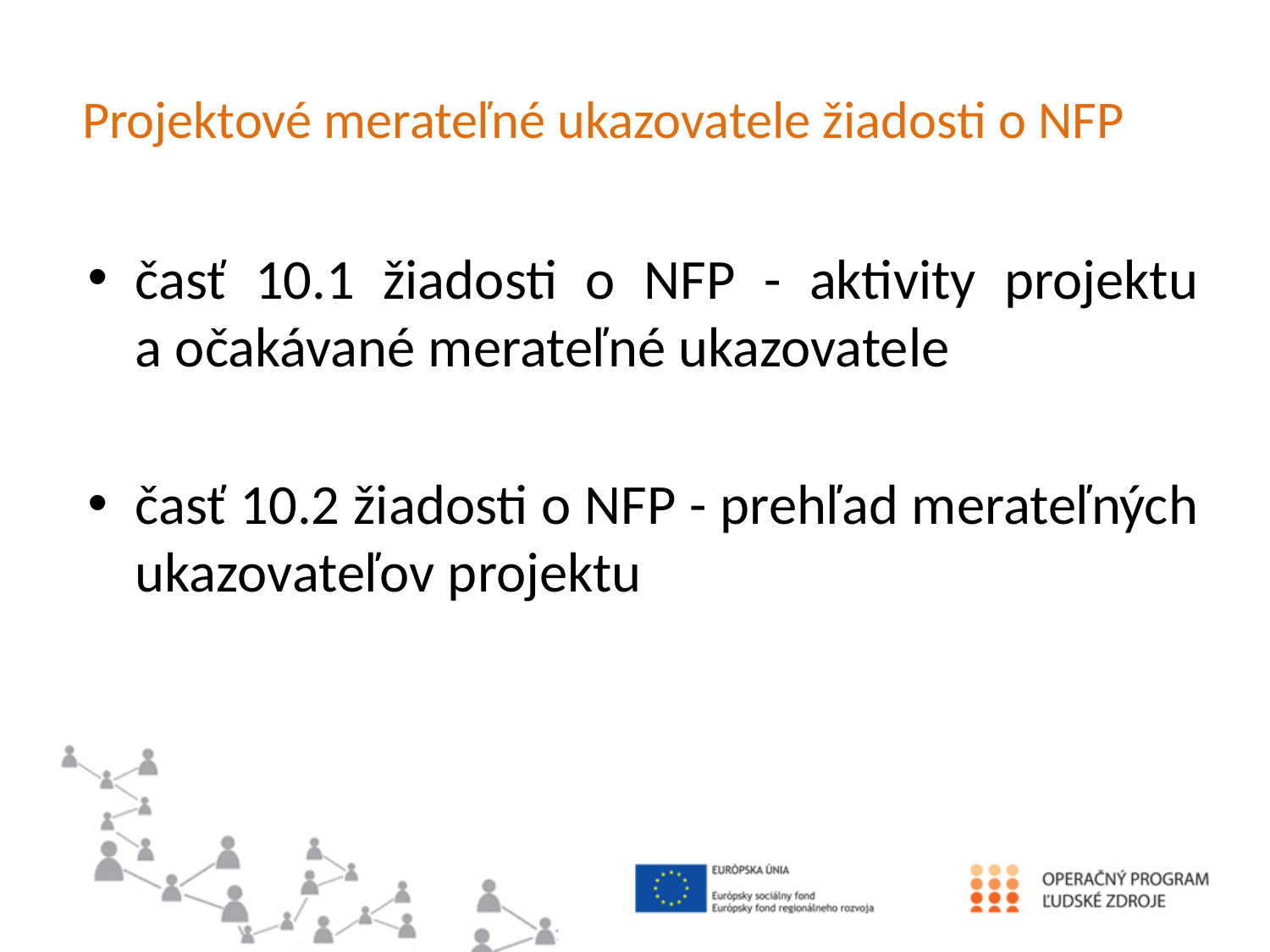

# Projektové merateľné ukazovatele žiadosti o NFP
časť 10.1 žiadosti o NFP - aktivity projektu a očakávané merateľné ukazovatele

časť 10.2 žiadosti o NFP - prehľad merateľných ukazovateľov projektu